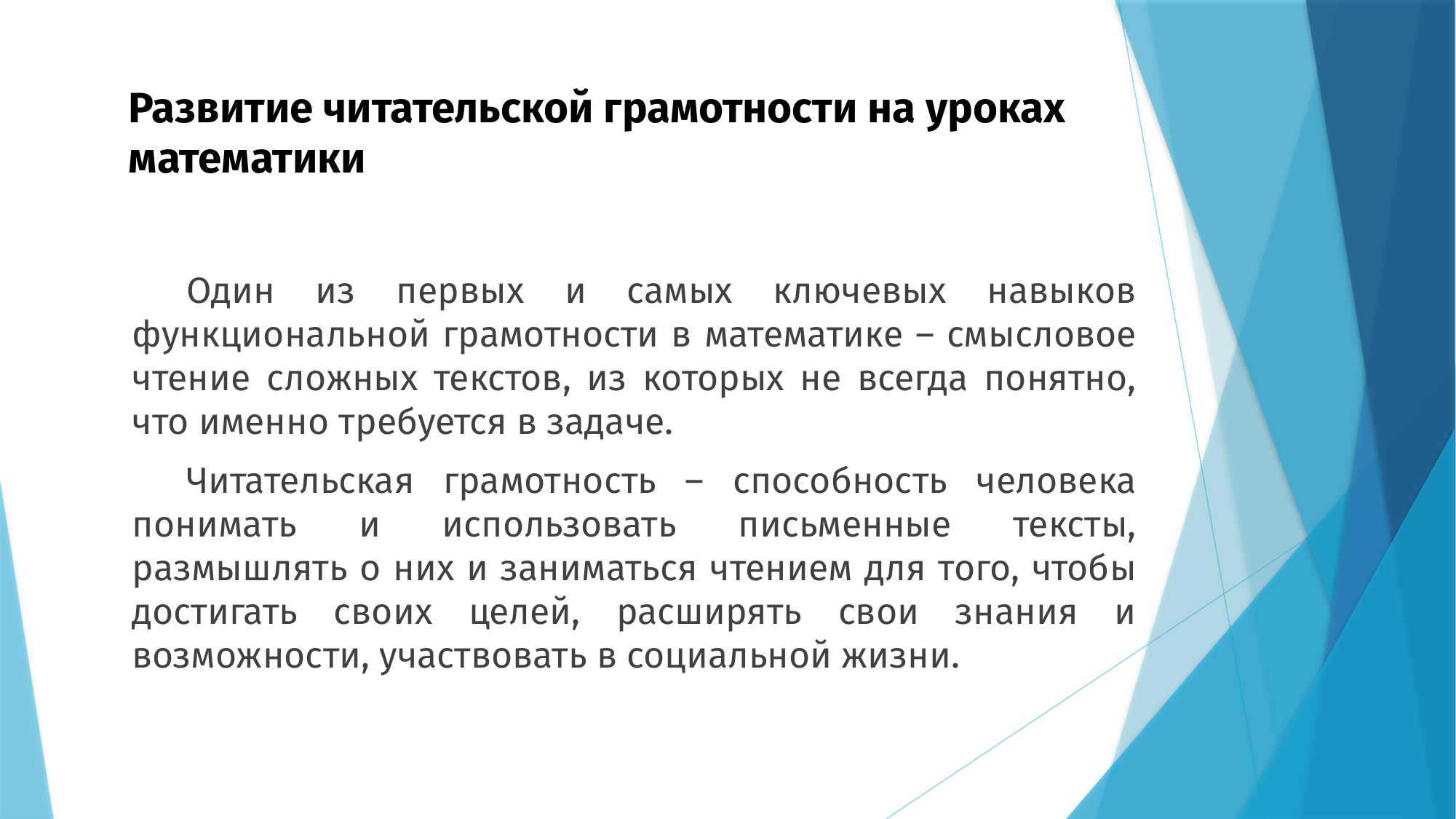

# Развитие читательской грамотности на уроках математики
Один из первых и самых ключевых навыков функциональной грамотности в математике – смысловое чтение сложных текстов, из которых не всегда понятно, что именно требуется в задаче.
Читательская грамотность – способность человека понимать и использовать письменные тексты, размышлять о них и заниматься чтением для того, чтобы достигать своих целей, расширять свои знания и возможности, участвовать в социальной жизни.